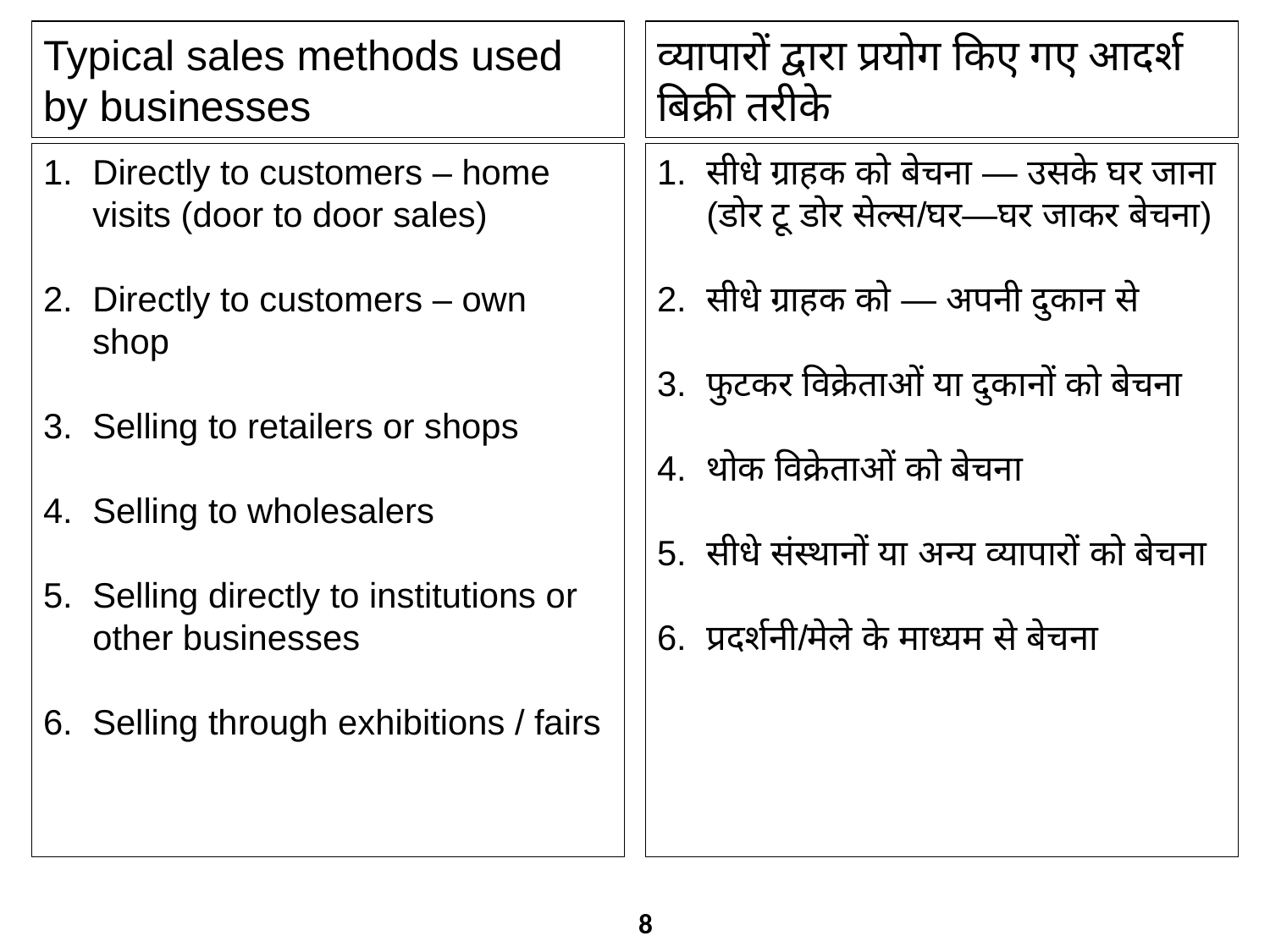

Typical sales methods used by businesses
व्यापारों द्वारा प्रयोग किए गए आदर्श बिक्री तरीके
Directly to customers – home visits (door to door sales)

Directly to customers – own shop

Selling to retailers or shops

Selling to wholesalers

Selling directly to institutions or other businesses

Selling through exhibitions / fairs

सीधे ग्राहक को बेचना — उसके घर जाना (डोर टू डोर सेल्स/घर—घर जाकर बेचना)

सीधे ग्राहक को — अपनी दुकान से

फुटकर विक्रेताओं या दुकानों को बेचना

थोक विक्रेताओं को बेचना

सीधे संस्थानों या अन्य व्यापारों को बेचना

प्रदर्शनी/मेले के माध्यम से बेचना
8